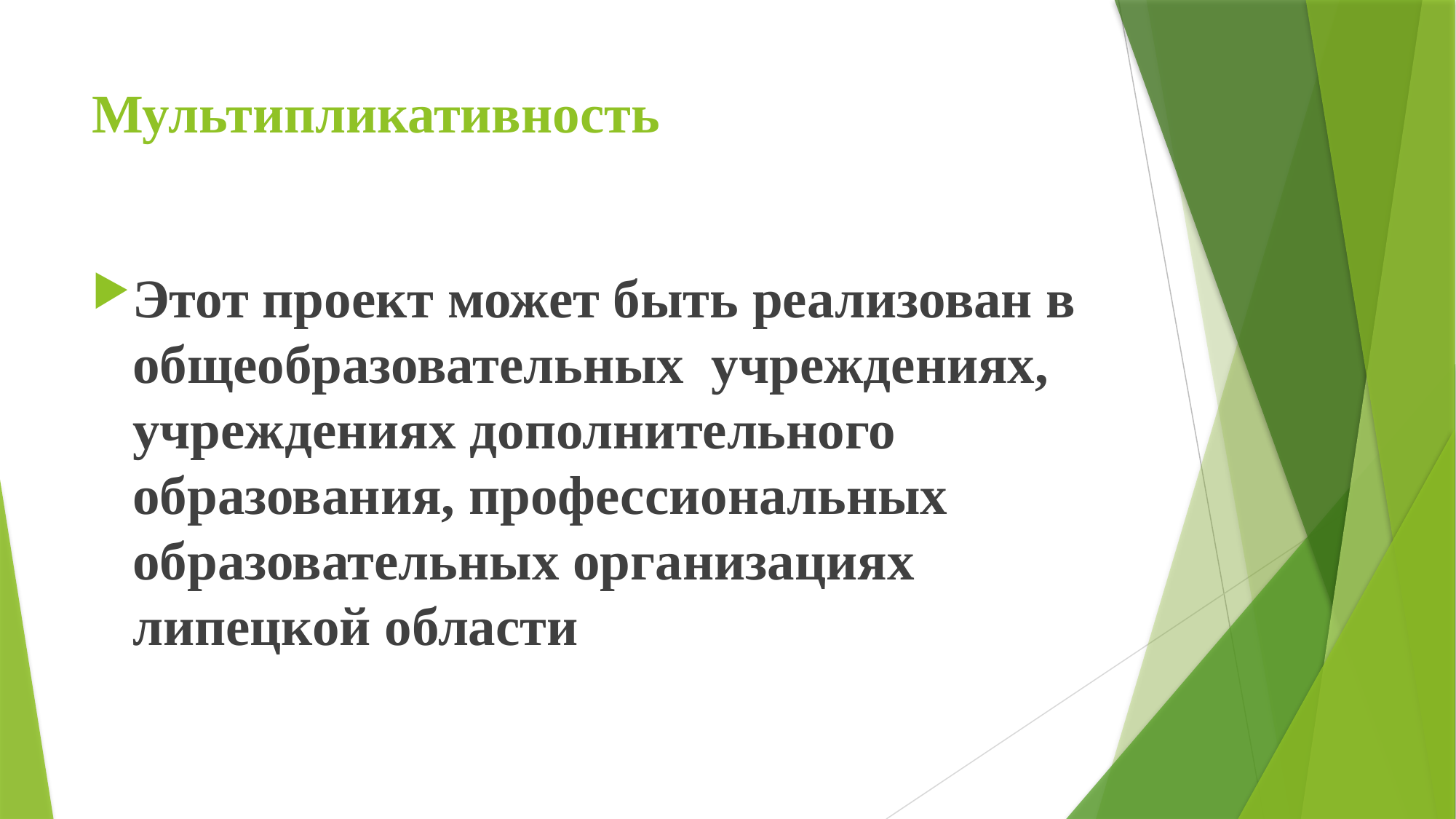

# Мультипликативность
Этот проект может быть реализован в общеобразовательных  учреждениях, учреждениях дополнительного образования, профессиональных образовательных организациях липецкой области